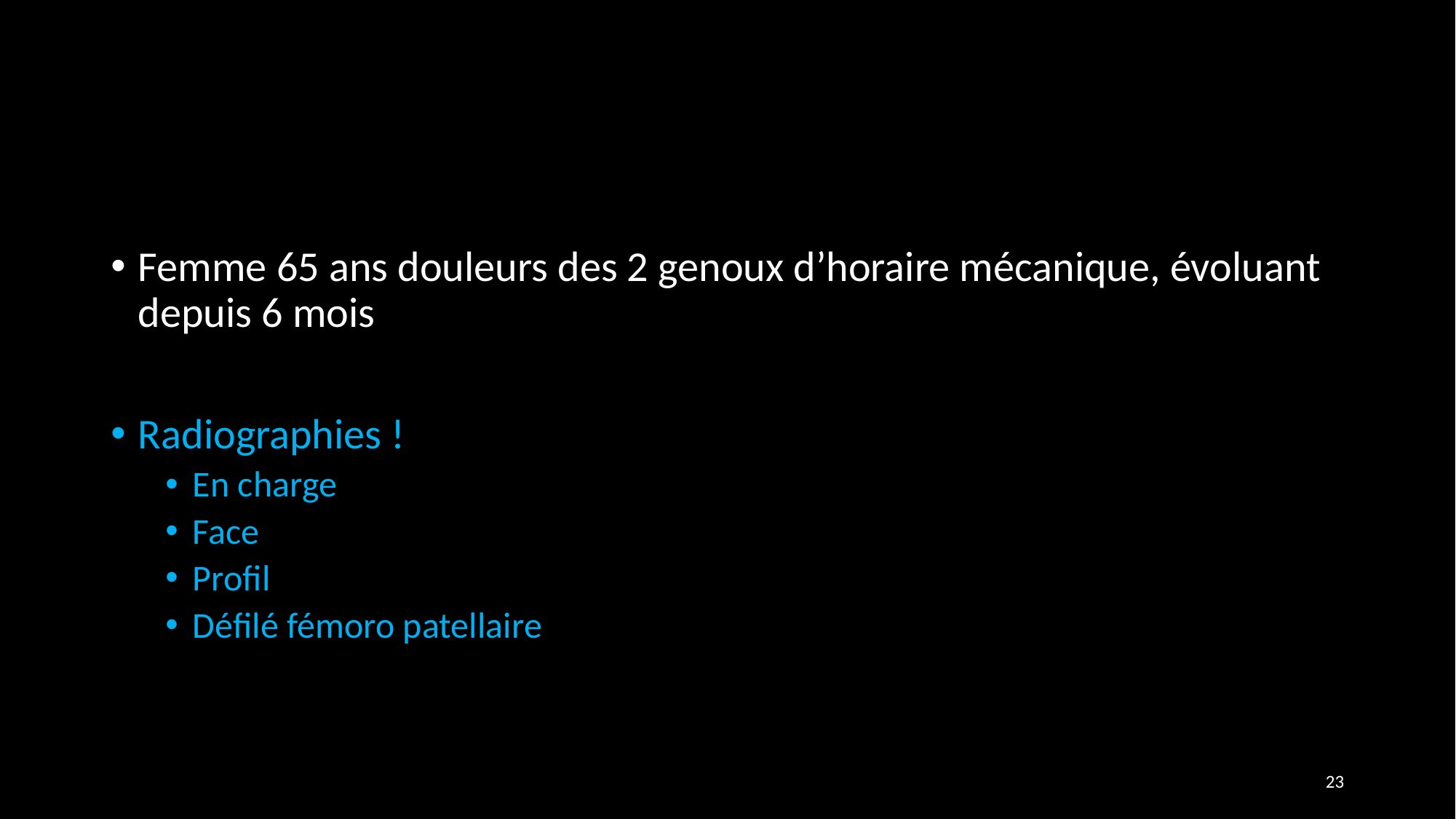

#
Femme 65 ans douleurs des 2 genoux d’horaire mécanique, évoluant depuis 6 mois

Radiographies !
En charge
Face
Profil
Défilé fémoro patellaire

23